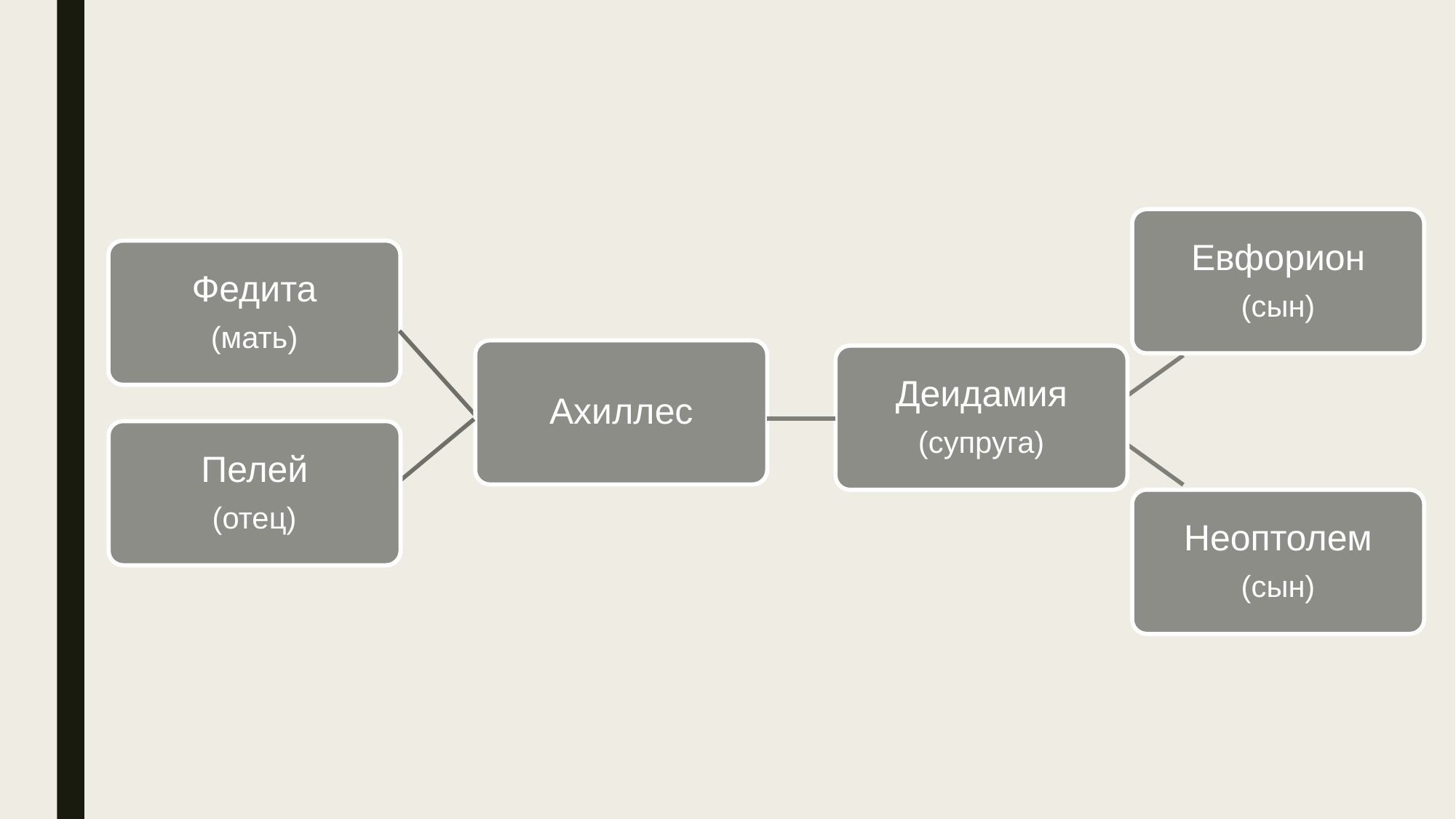

Евфорион
(сын)
Федита
(мать)
Ахиллес
Деидамия
(супруга)

Пелей
(отец)

Неоптолем
(сын)